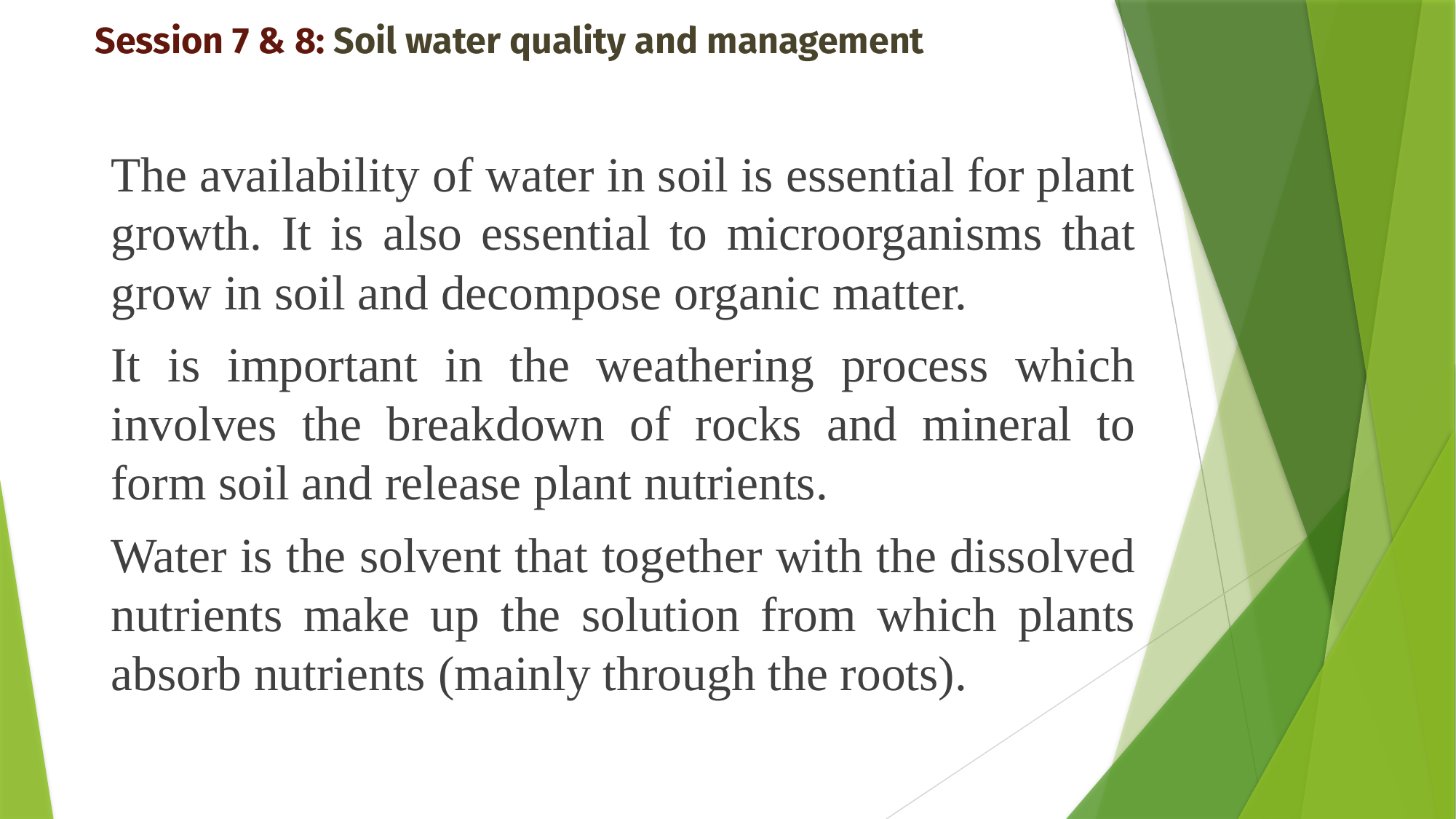

# Session 7 & 8: Soil water quality and management
The availability of water in soil is essential for plant growth. It is also essential to microorganisms that grow in soil and decompose organic matter.
It is important in the weathering process which involves the breakdown of rocks and mineral to form soil and release plant nutrients.
Water is the solvent that together with the dissolved nutrients make up the solution from which plants absorb nutrients (mainly through the roots).